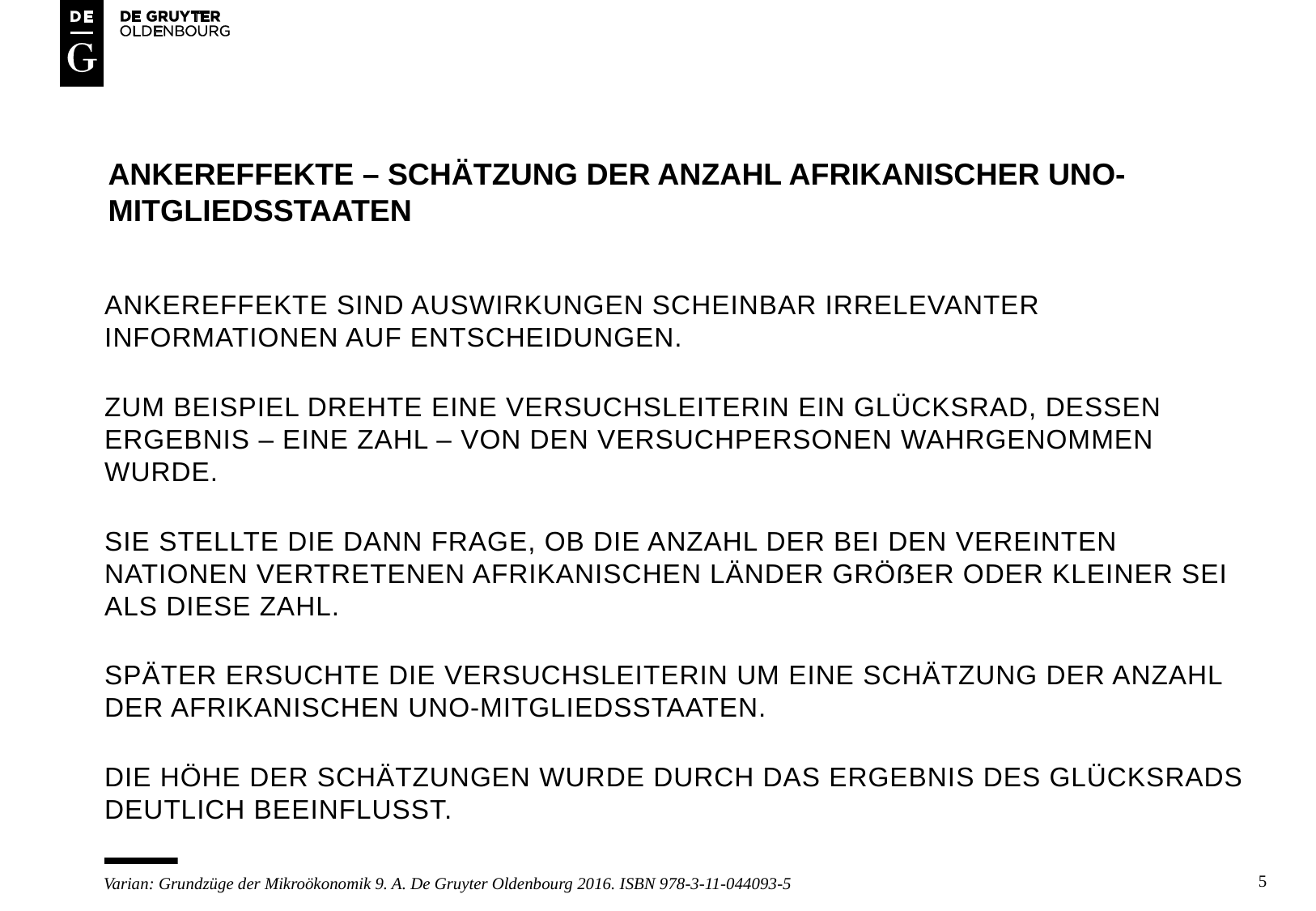

# ANKEREFFEKTE – schätzung der anzahl afrikanischer uno-mitgliedsstaaten
Ankereffekte sind auswirkungen scheinbar irrelevanter informationen auf entscheidungen.
Zum beispiel drehte eine versuchsleiterin ein glücksrad, dessen ergebnis – eine zahl – von den versuchpersonen wahrgenommen wurde.
Sie stellte die dann frage, ob die anzahl der bei den vereinten nationen vertretenen afrikanischen länder größer oder kleiner sei als diese zahl.
Später ersuchte die versuchsleiterin um eine schätzung der anzahl der afrikanischen UNo-mitgliedsstaaten.
Die höhe der schätzungen wurde durch das ergebnis des glücksrads deutlich beeinflusst.
5
Varian: Grundzüge der Mikroökonomik 9. A. De Gruyter Oldenbourg 2016. ISBN 978-3-11-044093-5